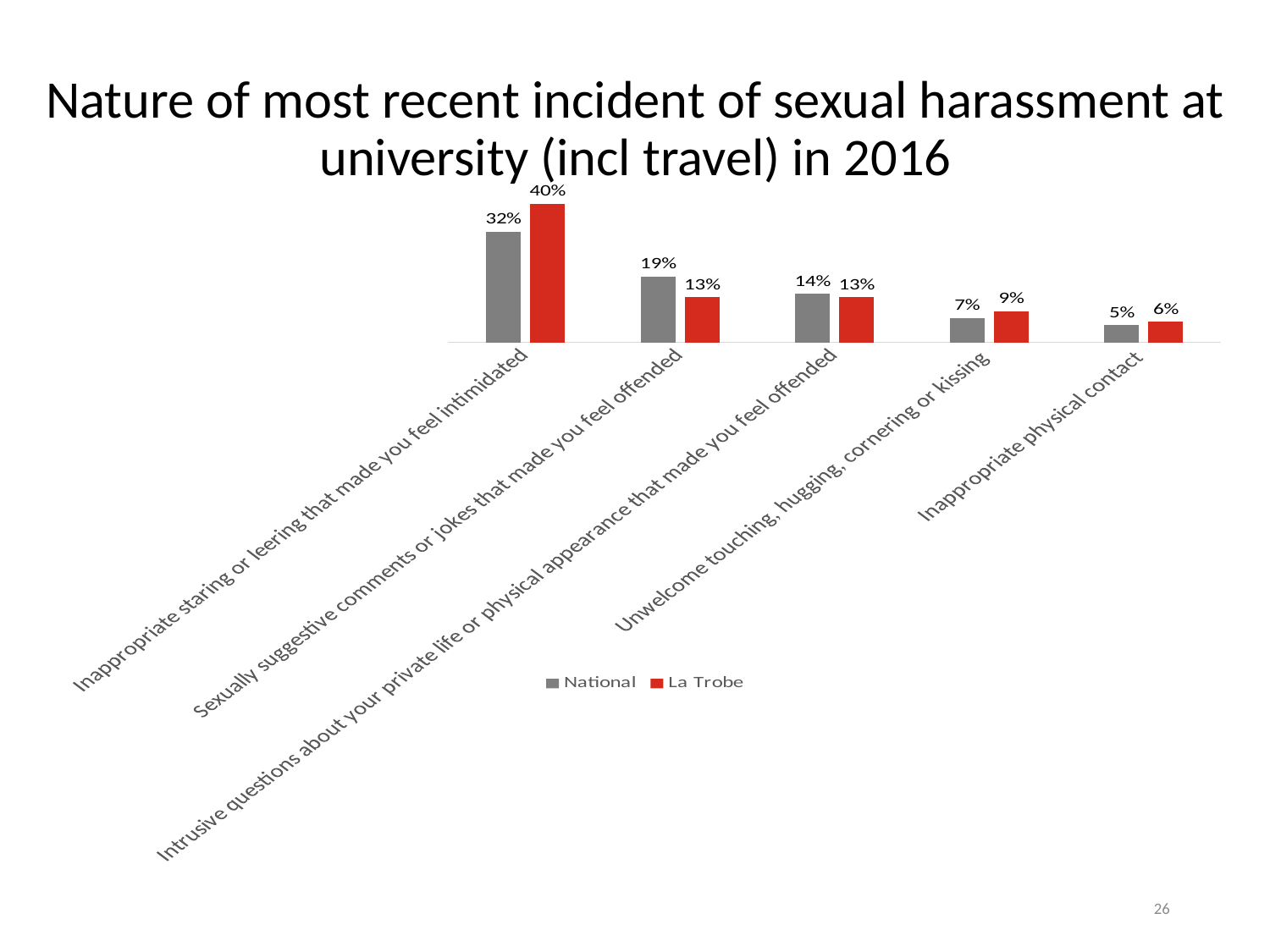

# Nature of most recent incident of sexual harassment at university (incl travel) in 2016

### Chart

| Category | National | La Trobe |
|---|---|---|
| Inappropriate staring or leering that made you feel intimidated | 0.32 | 0.4 |
| Sexually suggestive comments or jokes that made you feel offended | 0.19 | 0.13 |
| Intrusive questions about your private life or physical appearance that made you feel offended | 0.14 | 0.13 |
| Unwelcome touching, hugging, cornering or kissing  | 0.07 | 0.09 |
| Inappropriate physical contact  | 0.05 | 0.06 |
26